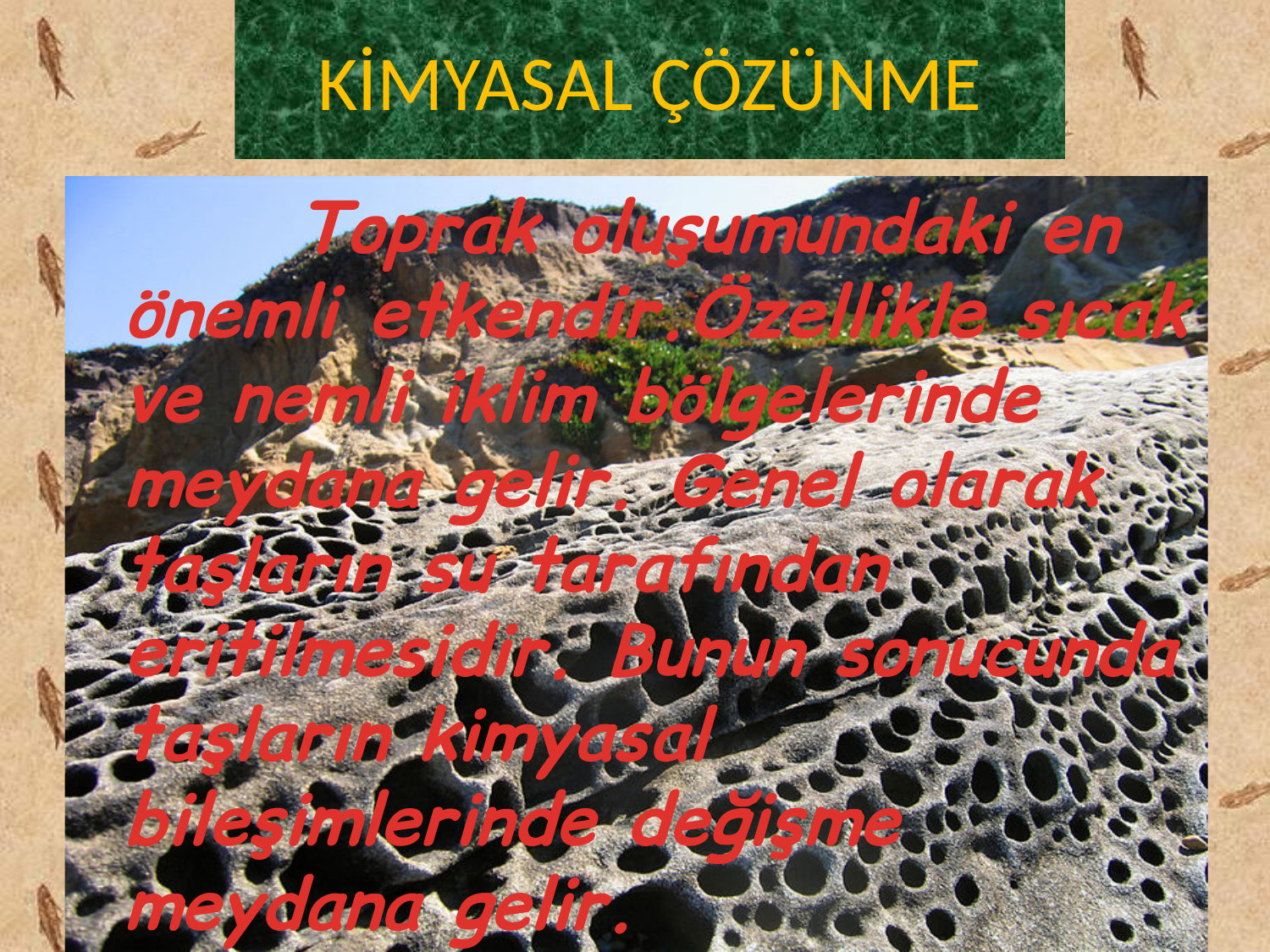

# KİMYASAL ÇÖZÜNME
       Toprak oluşumundaki en önemli etkendir.Özellikle sıcak ve nemli iklim bölgelerinde meydana gelir. Genel olarak taşların su tarafından eritilmesidir. Bunun sonucunda taşların kimyasal bileşimlerinde değişme meydana gelir.